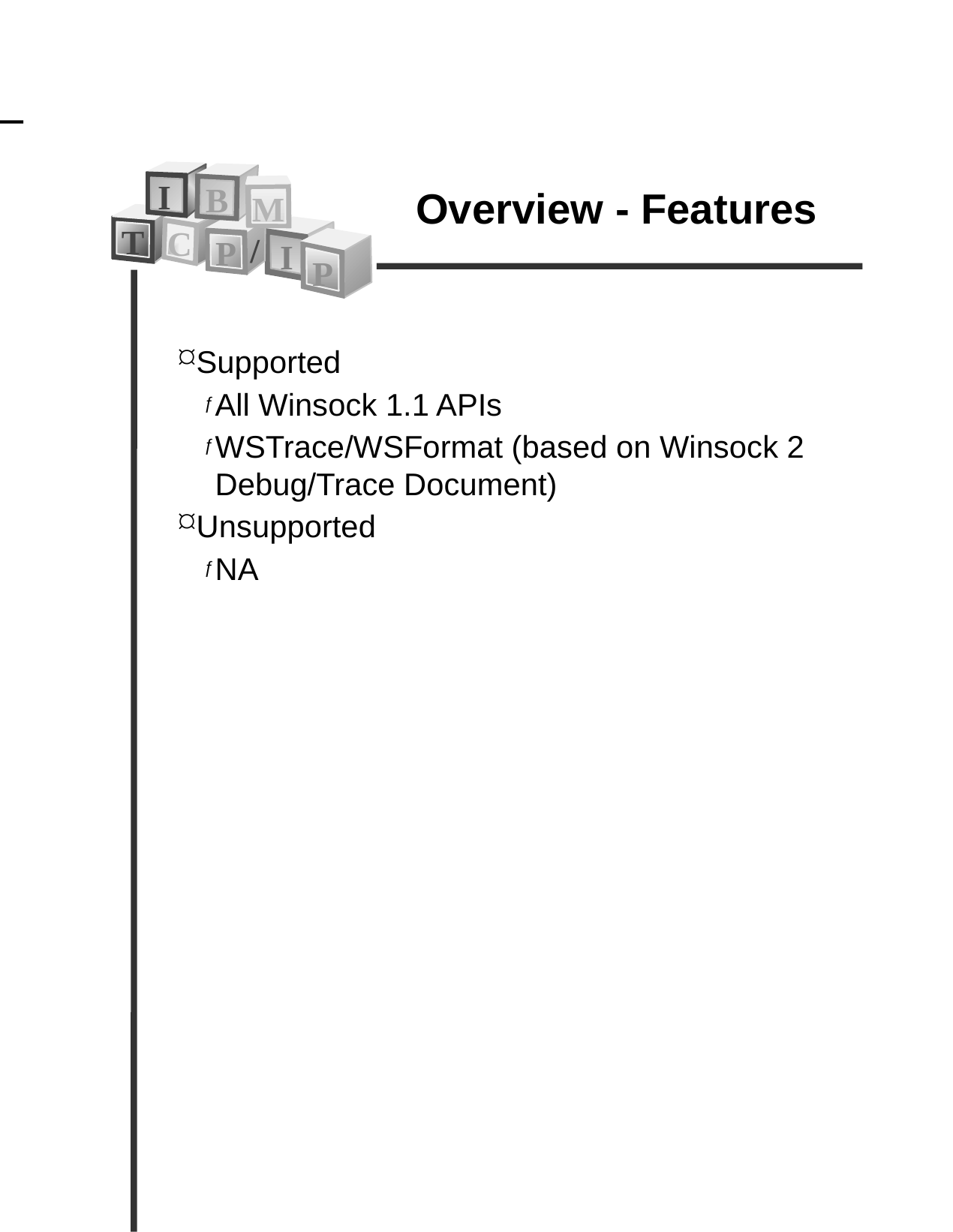

Overview - Features

I

B

M

T
C

/

P

I

P

Supported
All Winsock 1.1 APIs
WSTrace/WSFormat (based on Winsock 2 Debug/Trace Document)
Unsupported
NA